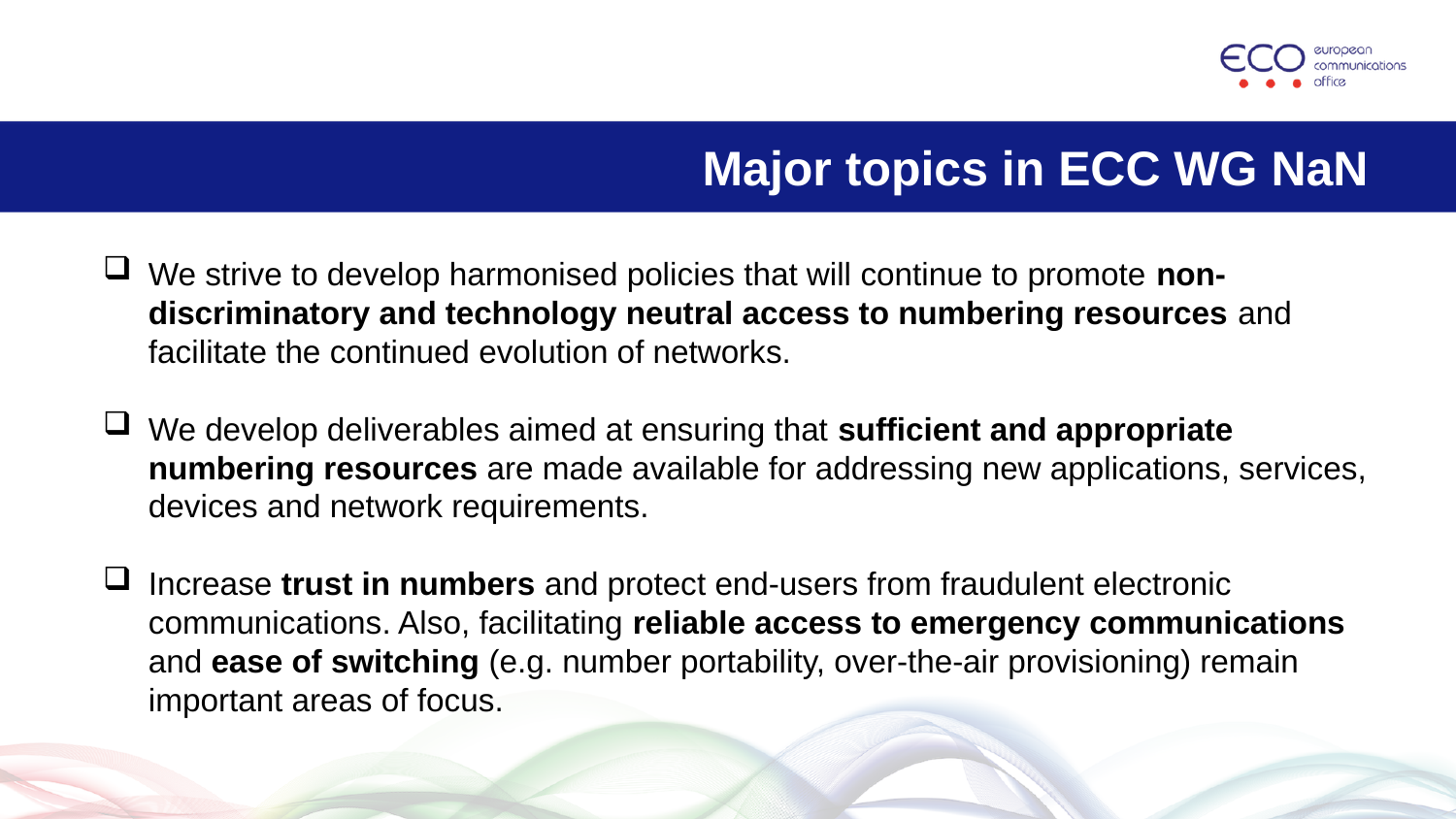

# Major topics in ECC WG NaN

We strive to develop harmonised policies that will continue to promote non-discriminatory and technology neutral access to numbering resources and facilitate the continued evolution of networks.

We develop deliverables aimed at ensuring that sufficient and appropriate numbering resources are made available for addressing new applications, services, devices and network requirements.

Increase trust in numbers and protect end-users from fraudulent electronic communications. Also, facilitating reliable access to emergency communications and ease of switching (e.g. number portability, over-the-air provisioning) remain important areas of focus.